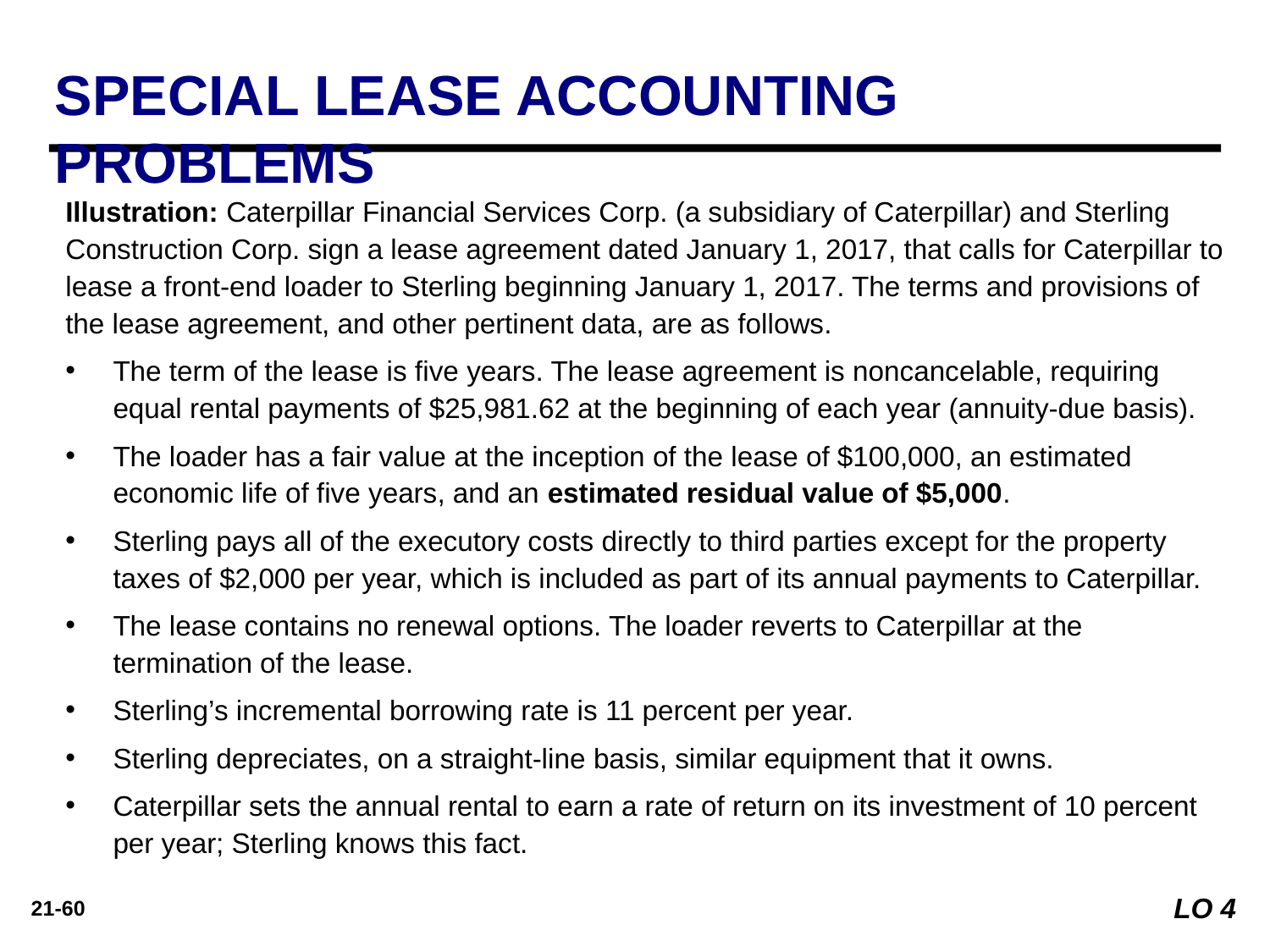

SPECIAL LEASE ACCOUNTING PROBLEMS

Illustration: Caterpillar Financial Services Corp. (a subsidiary of Caterpillar) and Sterling Construction Corp. sign a lease agreement dated January 1, 2017, that calls for Caterpillar to lease a front-end loader to Sterling beginning January 1, 2017. The terms and provisions of the lease agreement, and other pertinent data, are as follows.
The term of the lease is five years. The lease agreement is noncancelable, requiring equal rental payments of $25,981.62 at the beginning of each year (annuity-due basis).
The loader has a fair value at the inception of the lease of $100,000, an estimated economic life of five years, and an estimated residual value of $5,000.
Sterling pays all of the executory costs directly to third parties except for the property taxes of $2,000 per year, which is included as part of its annual payments to Caterpillar.
The lease contains no renewal options. The loader reverts to Caterpillar at the termination of the lease.
Sterling’s incremental borrowing rate is 11 percent per year.
Sterling depreciates, on a straight-line basis, similar equipment that it owns.
Caterpillar sets the annual rental to earn a rate of return on its investment of 10 percent per year; Sterling knows this fact.
LO 4